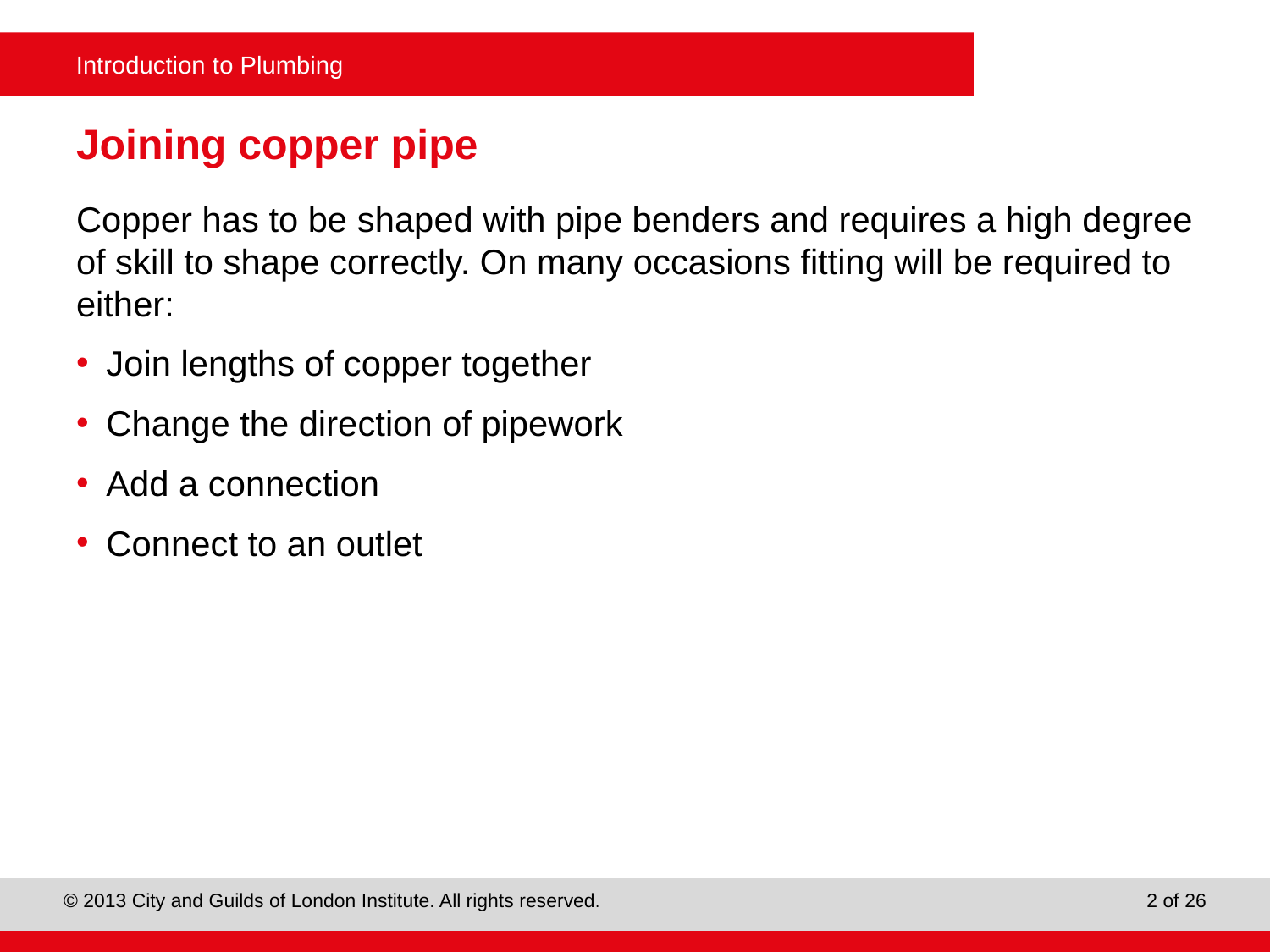

# Joining copper pipe
Copper has to be shaped with pipe benders and requires a high degree of skill to shape correctly. On many occasions fitting will be required to either:
Join lengths of copper together
Change the direction of pipework
Add a connection
Connect to an outlet